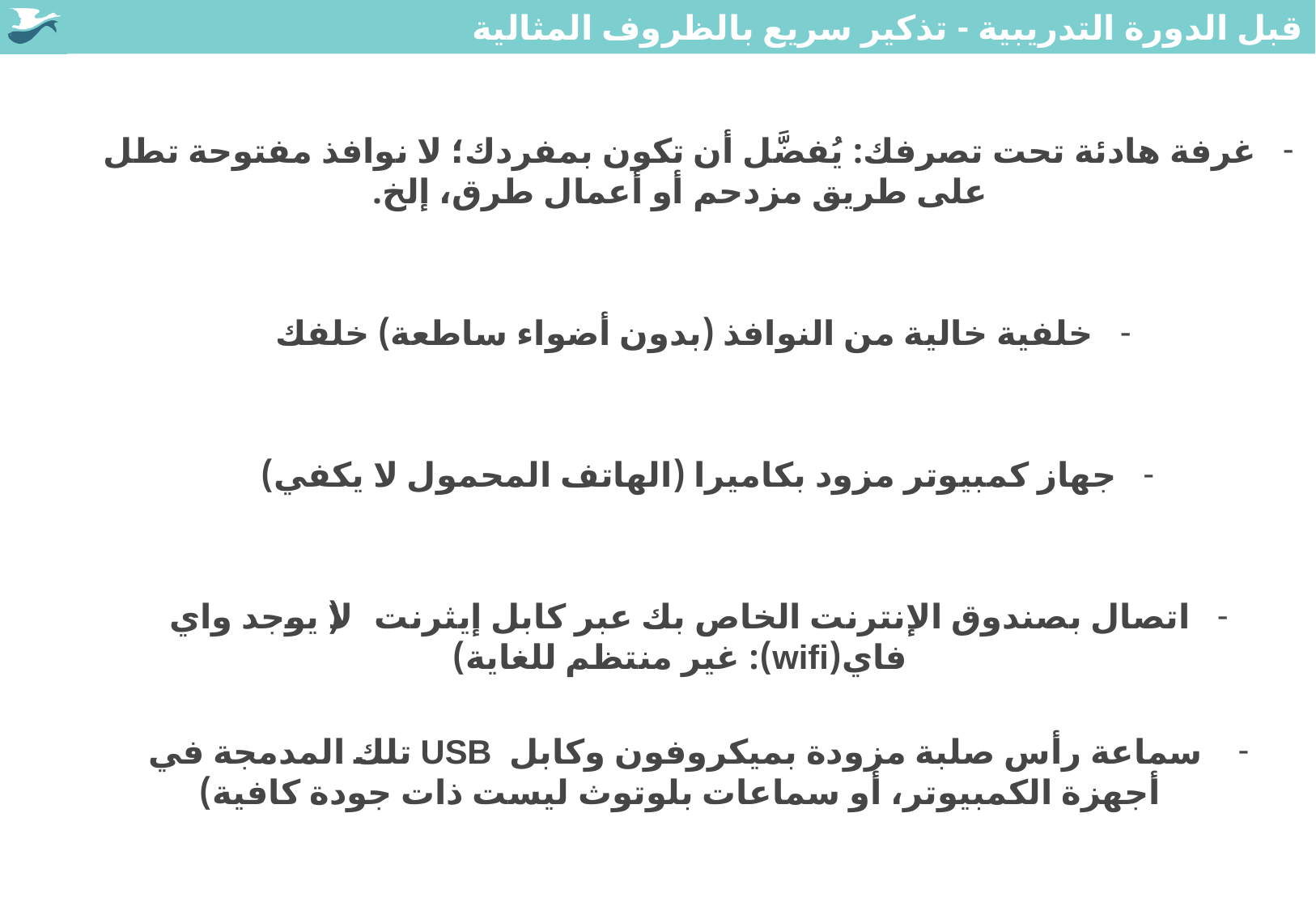

# قبل الدورة التدريبية - تذكير سريع بالظروف المثالية

غرفة هادئة تحت تصرفك: يُفضَّل أن تكون بمفردك؛ لا نوافذ مفتوحة تطل على طريق مزدحم أو أعمال طرق، إلخ.

خلفية خالية من النوافذ (بدون أضواء ساطعة) خلفك

جهاز كمبيوتر مزود بكاميرا (الهاتف المحمول لا يكفي)

اتصال بصندوق الإنترنت الخاص بك عبر كابل إيثرنت (لا يوجد واي فاي(wifi): غير منتظم للغاية)

 سماعة رأس صلبة مزودة بميكروفون وكابل  USB تلك المدمجة في أجهزة الكمبيوتر، أو سماعات بلوتوث ليست ذات جودة كافية)